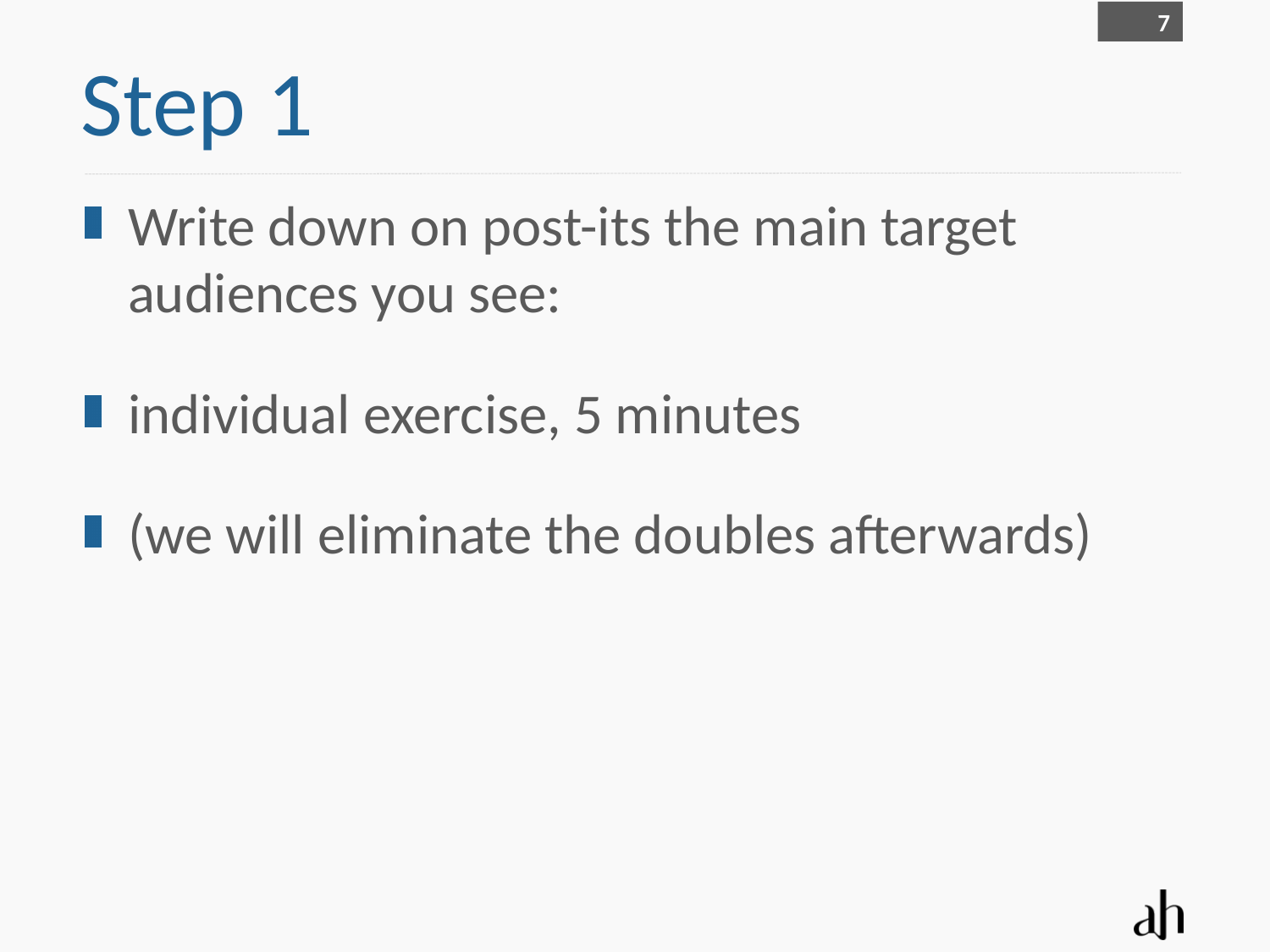

7
# Step 1

Write down on post-its the main target audiences you see:
individual exercise, 5 minutes
(we will eliminate the doubles afterwards)